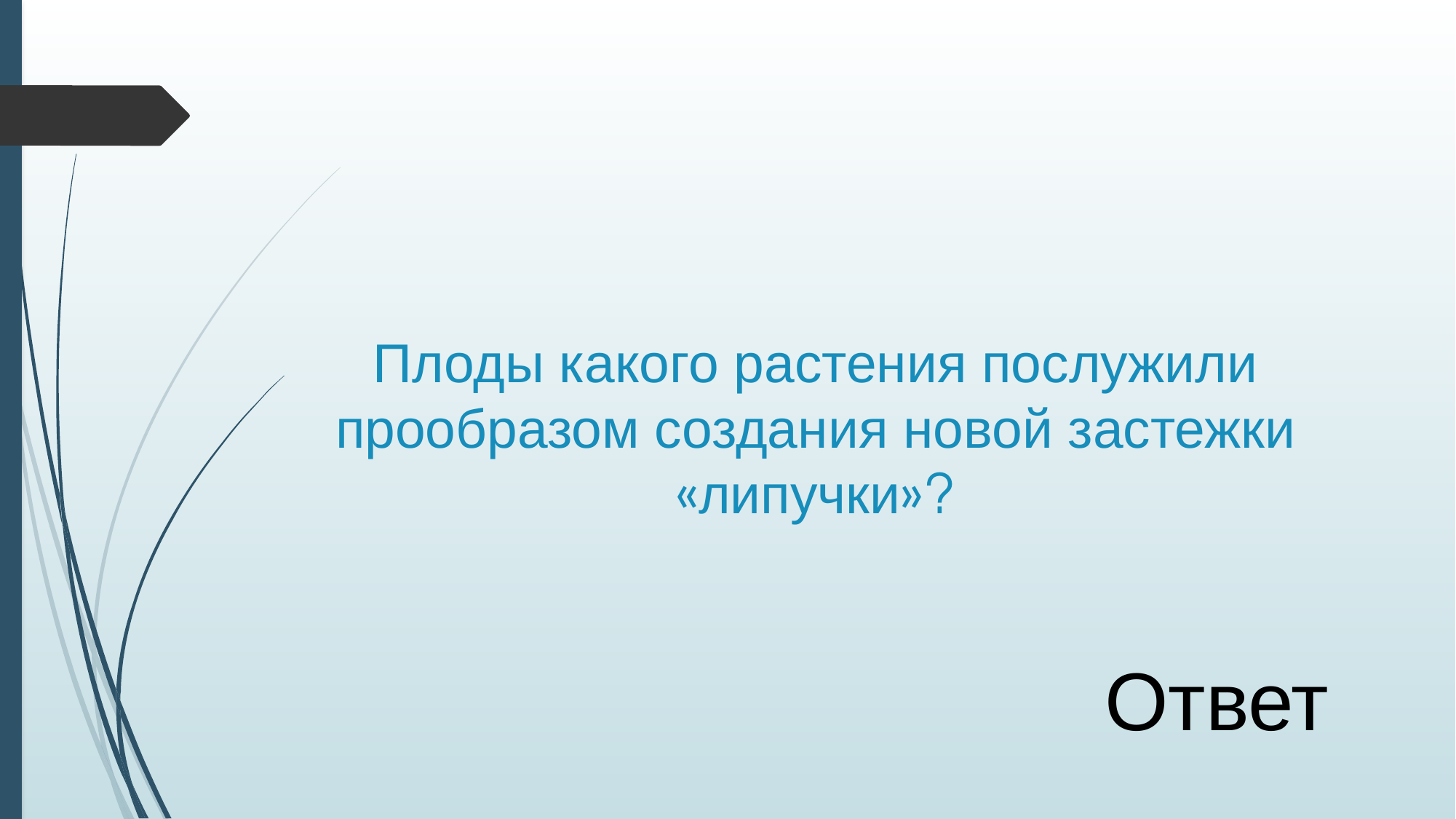

# Плоды какого растения послужили прообразом создания новой застежки «липучки»?
Ответ